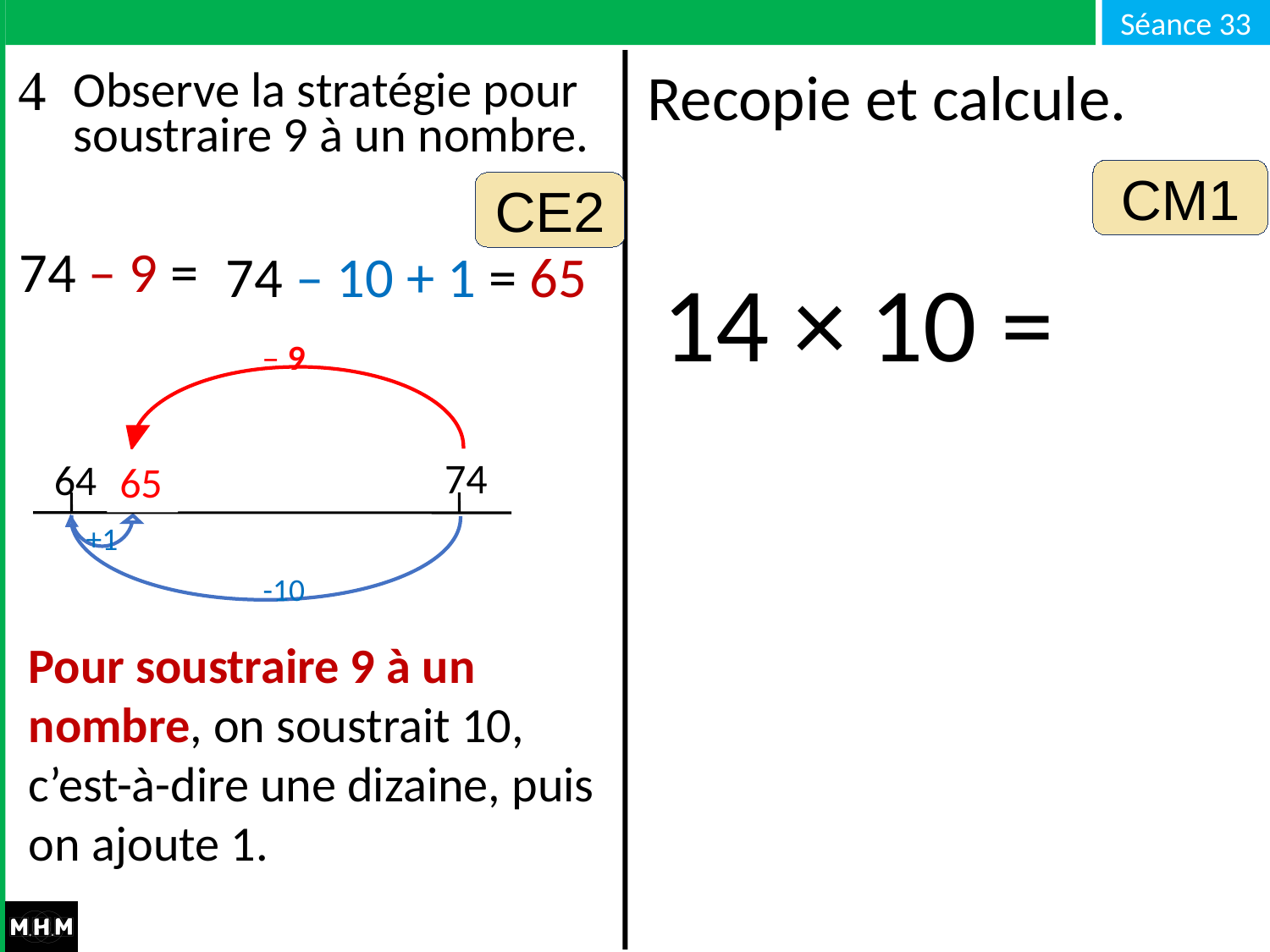

Recopie et calcule.

# Observe la stratégie pour soustraire 9 à un nombre.
CM1
CE2
74 – 9 =
74 – 10 + 1 = 65
14 × 10 =
– 9

74
64
?
65
+1

-10
Pour soustraire 9 à un nombre, on soustrait 10, c’est-à-dire une dizaine, puis on ajoute 1.